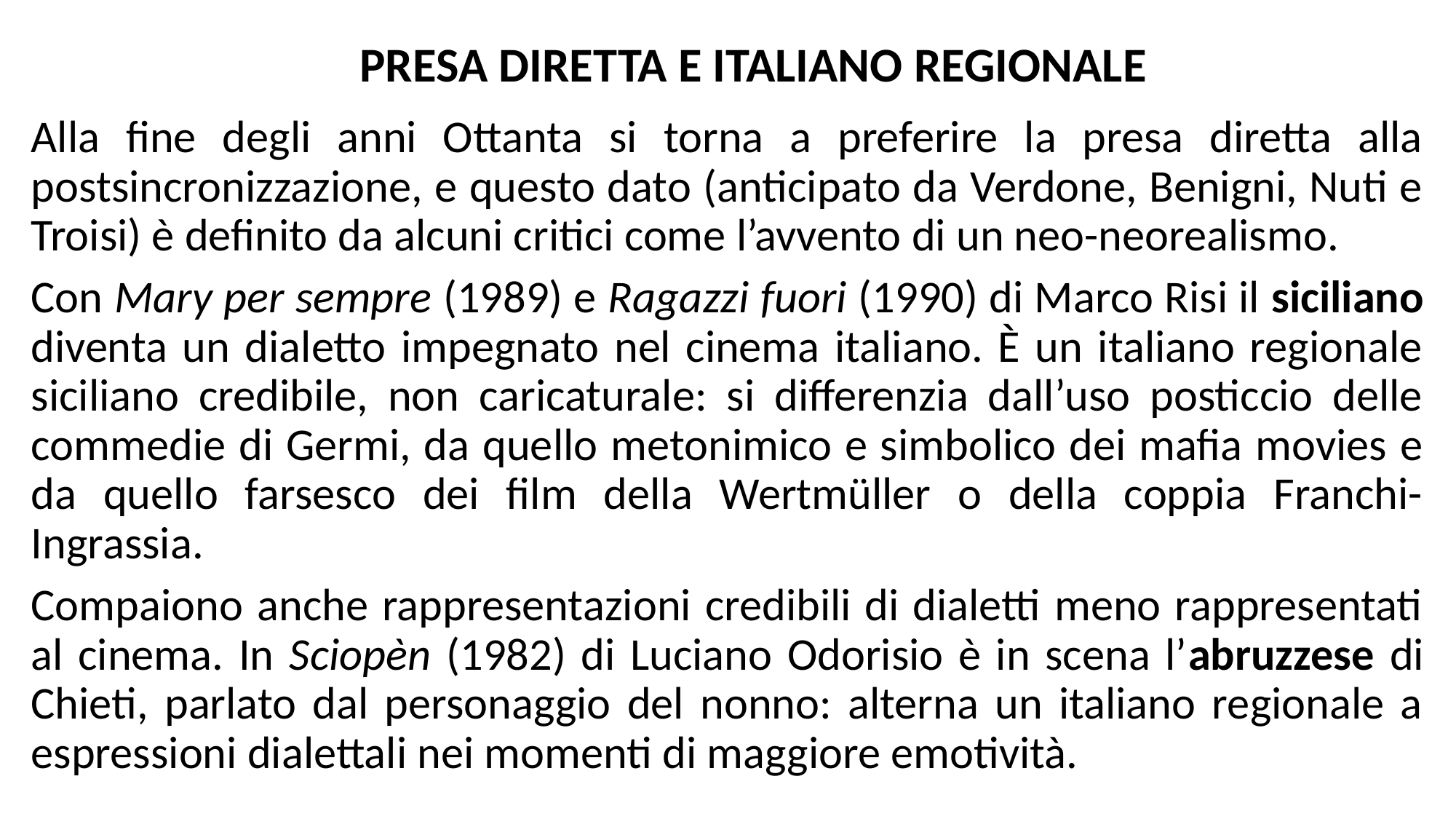

# PRESA DIRETTA E ITALIANO REGIONALE
Alla fine degli anni Ottanta si torna a preferire la presa diretta alla postsincronizzazione, e questo dato (anticipato da Verdone, Benigni, Nuti e Troisi) è definito da alcuni critici come l’avvento di un neo-neorealismo.

Con Mary per sempre (1989) e Ragazzi fuori (1990) di Marco Risi il siciliano diventa un dialetto impegnato nel cinema italiano. È un italiano regionale siciliano credibile, non caricaturale: si differenzia dall’uso posticcio delle commedie di Germi, da quello metonimico e simbolico dei mafia movies e da quello farsesco dei film della Wertmüller o della coppia Franchi-Ingrassia.

Compaiono anche rappresentazioni credibili di dialetti meno rappresentati al cinema. In Sciopèn (1982) di Luciano Odorisio è in scena l’abruzzese di Chieti, parlato dal personaggio del nonno: alterna un italiano regionale a espressioni dialettali nei momenti di maggiore emotività.